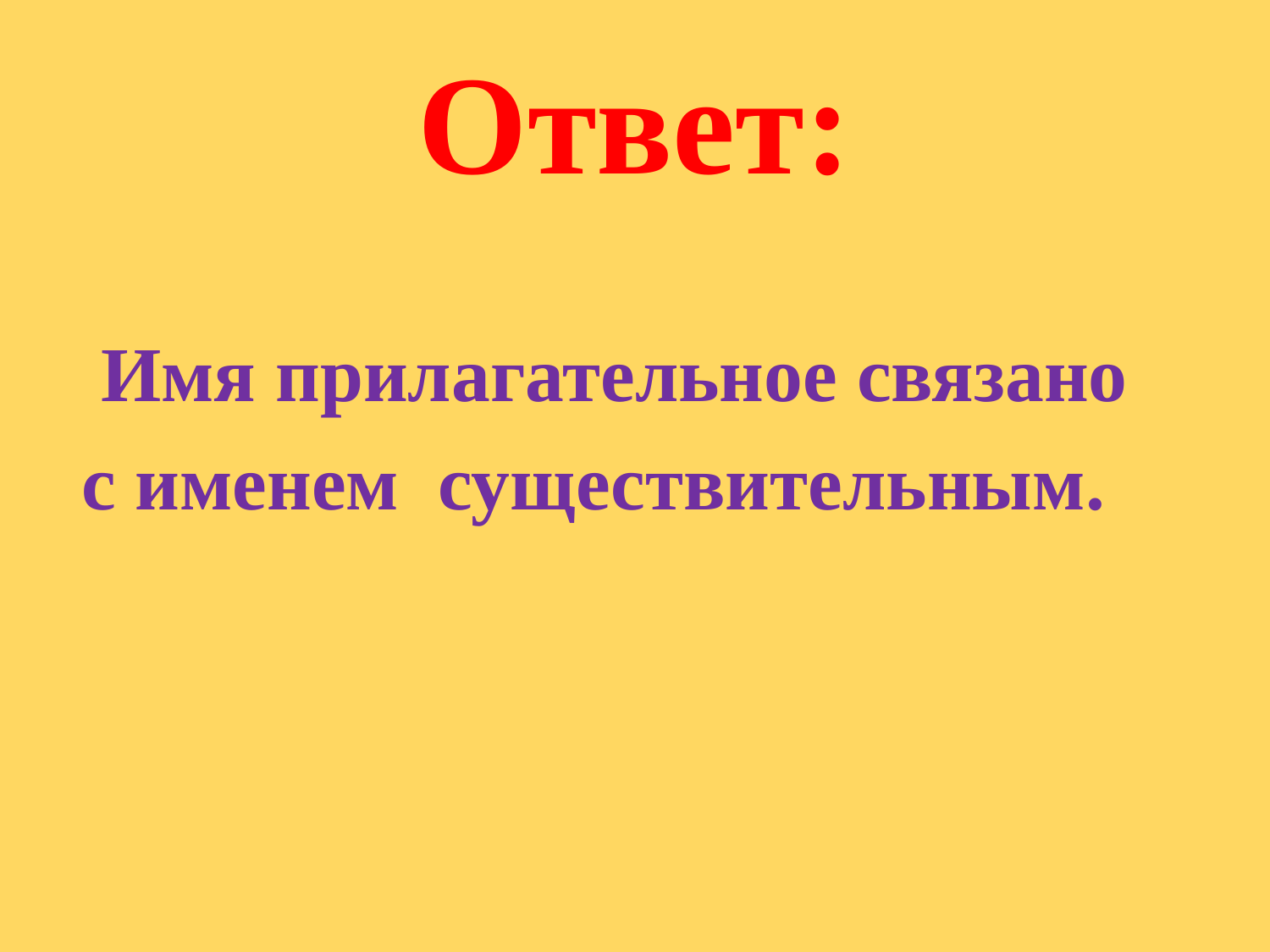

# Ответ:
   Имя прилагательное связано
  с именем  существительным.